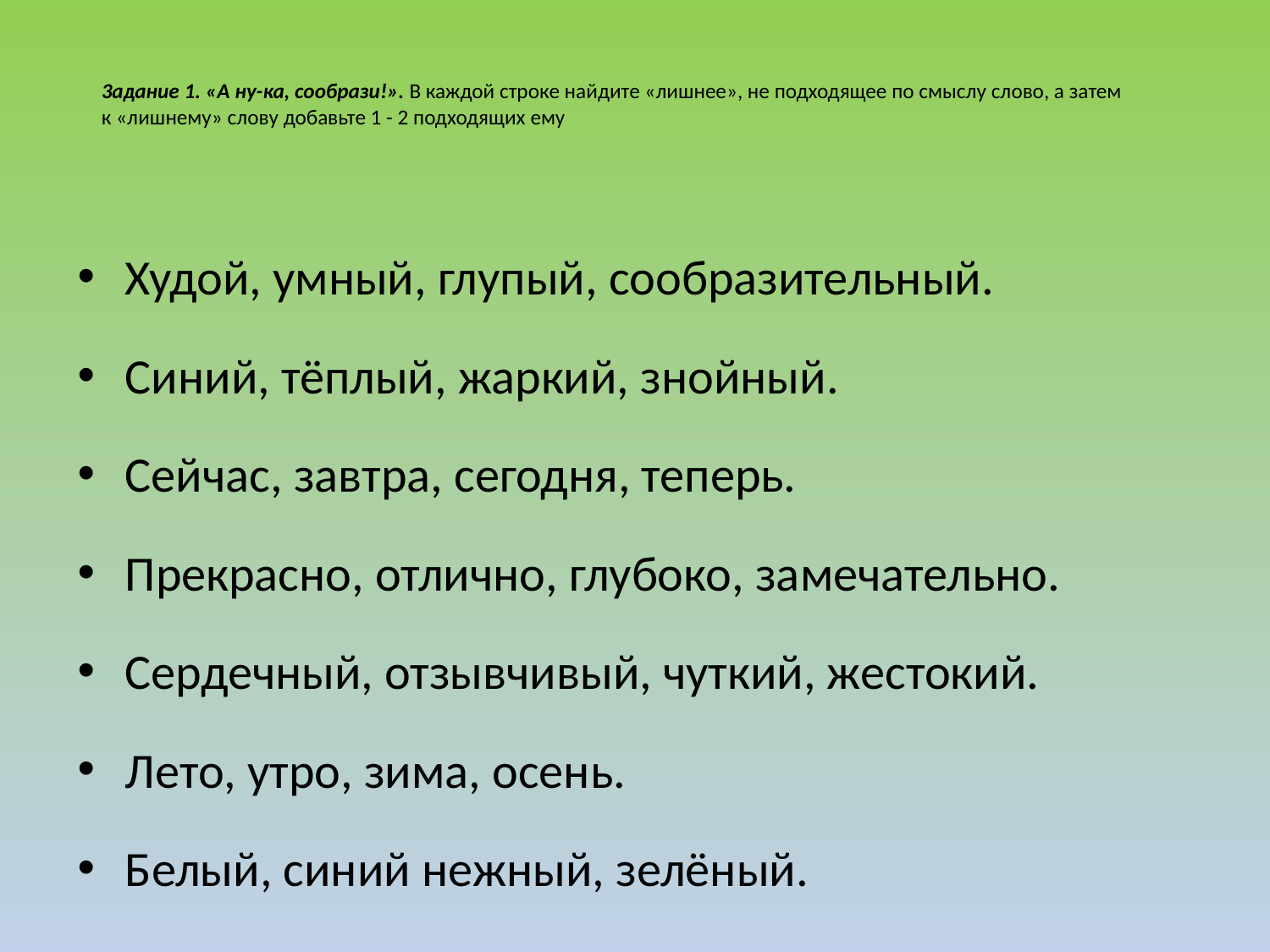

# 3аданuе 1. «А ну-ка, сообрази!». В каждой строке найдите «лишнее», не подходящее по смыслу слово, а затем к «лишнему» слову добавьте 1 - 2 подходящих ему
Худой, умный, глупый, сообразительный.
Синий, тёплый, жаркий, знойный.
Сейчас, завтра, сегодня, теперь.
Прекрасно, отлично, глубоко, замечательно.
Сердечный, отзывчивый, чуткий, жестокий.
Лето, утро, зима, осень.
Белый, синий нежный, зелёный.